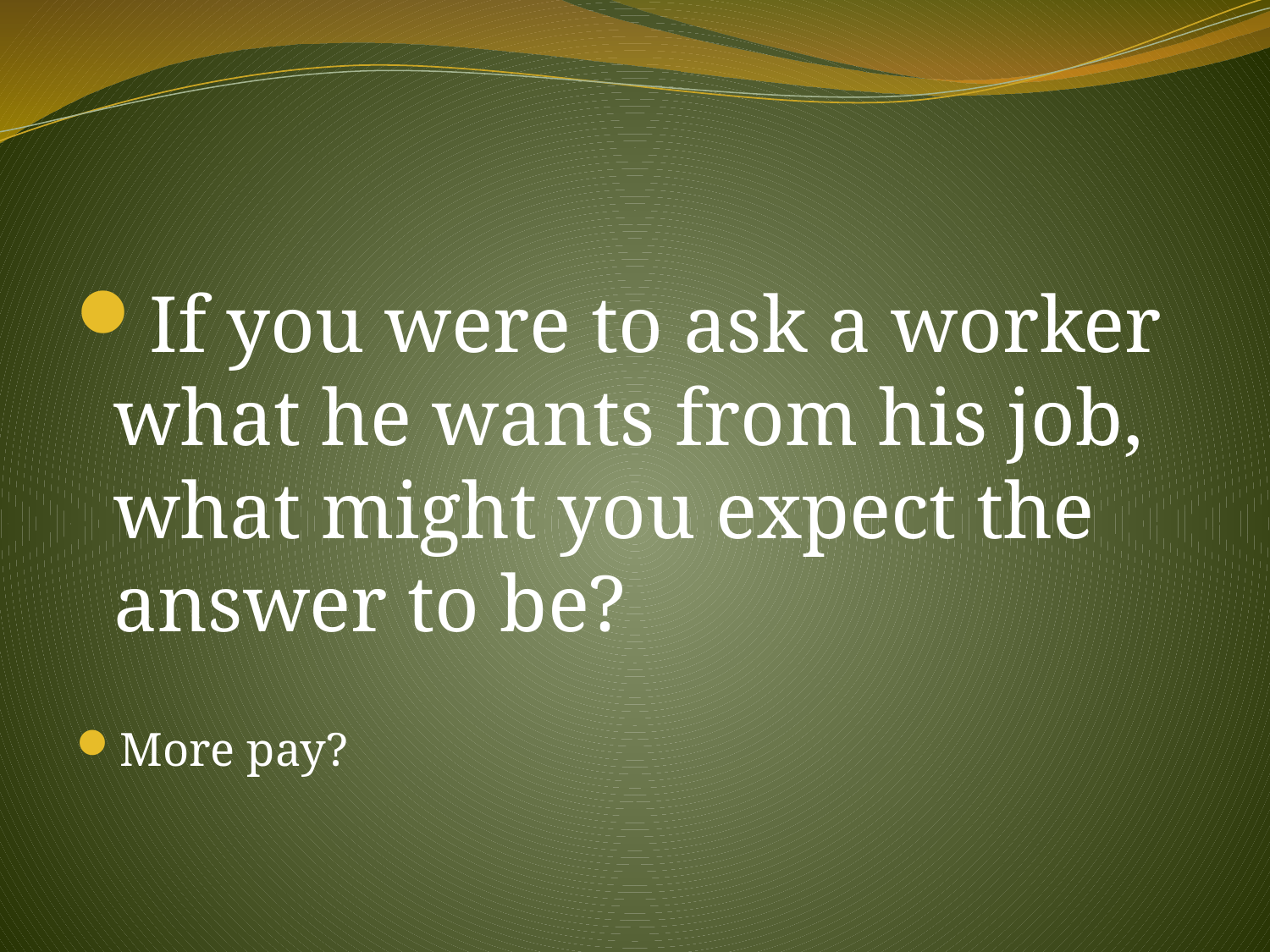

#
If you were to ask a worker what he wants from his job, what might you expect the answer to be?

More pay?